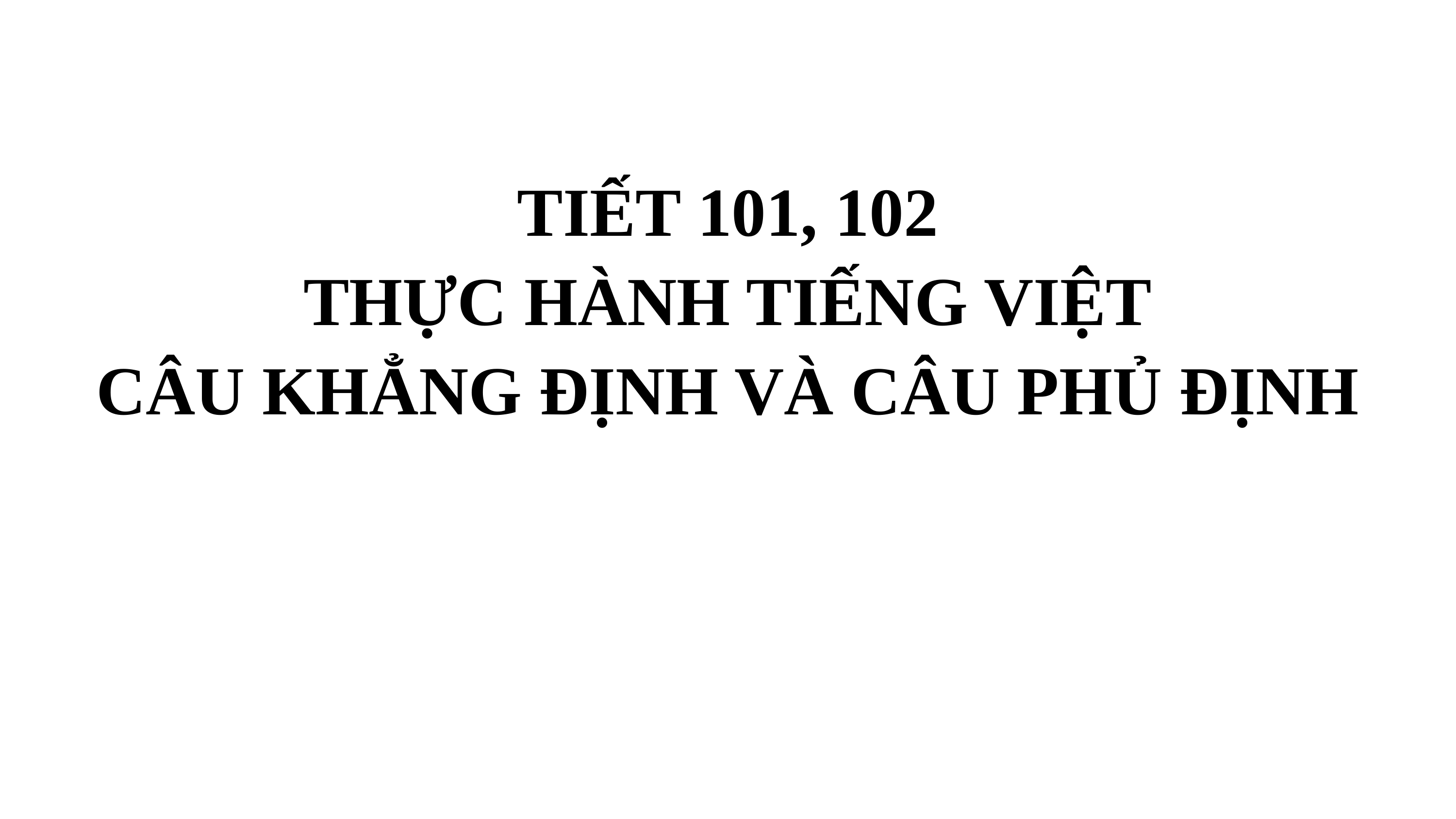

TIẾT 101, 102
THỰC HÀNH TIẾNG VIỆT
CÂU KHẲNG ĐỊNH VÀ CÂU PHỦ ĐỊNH